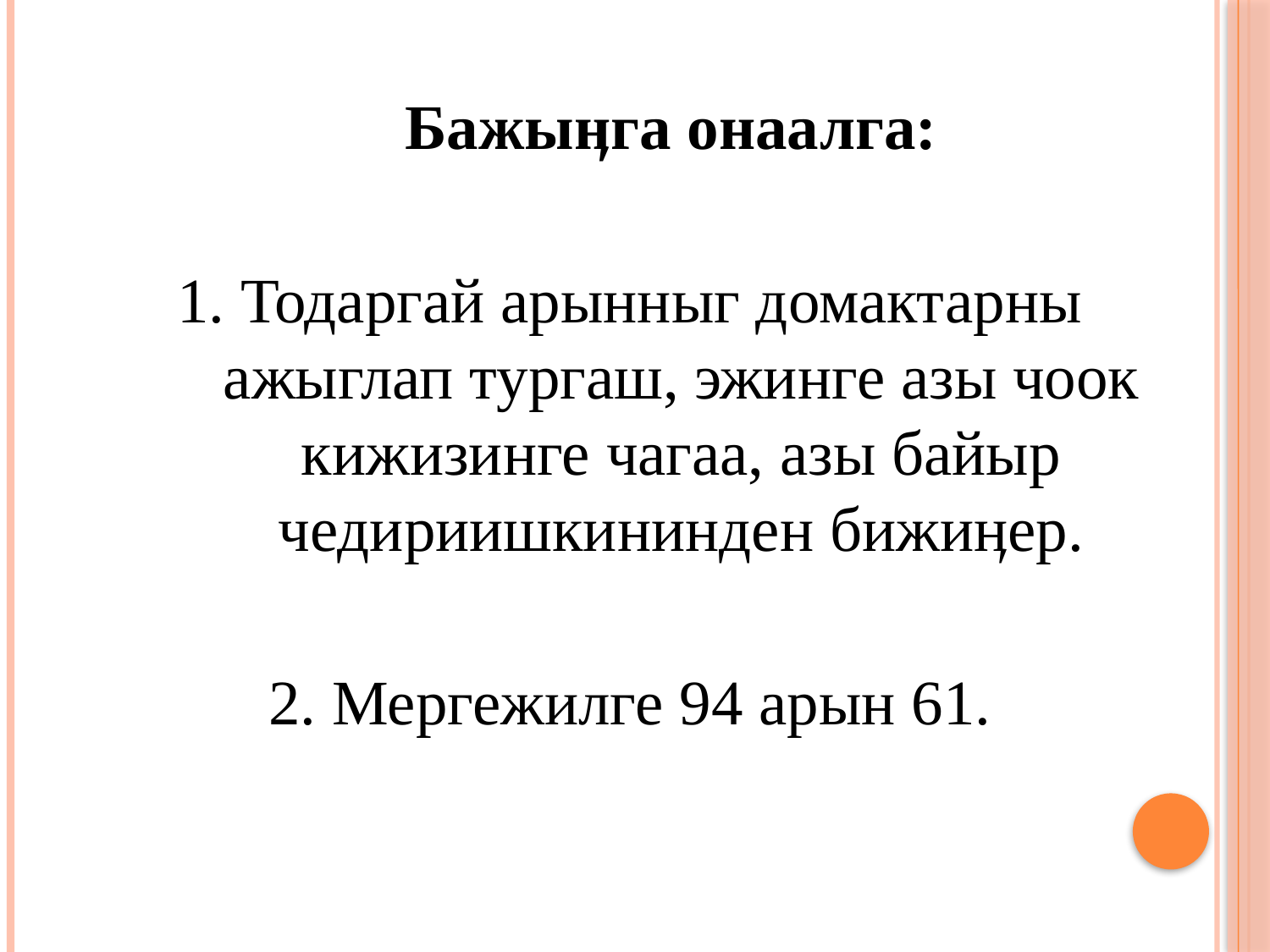

Бажыӊга онаалга:

1. Тодаргай арынныг домактарны ажыглап тургаш, эжинге азы чоок кижизинге чагаа, азы байыр чедириишкининден бижиӊер.

2. Мергежилге 94 арын 61.